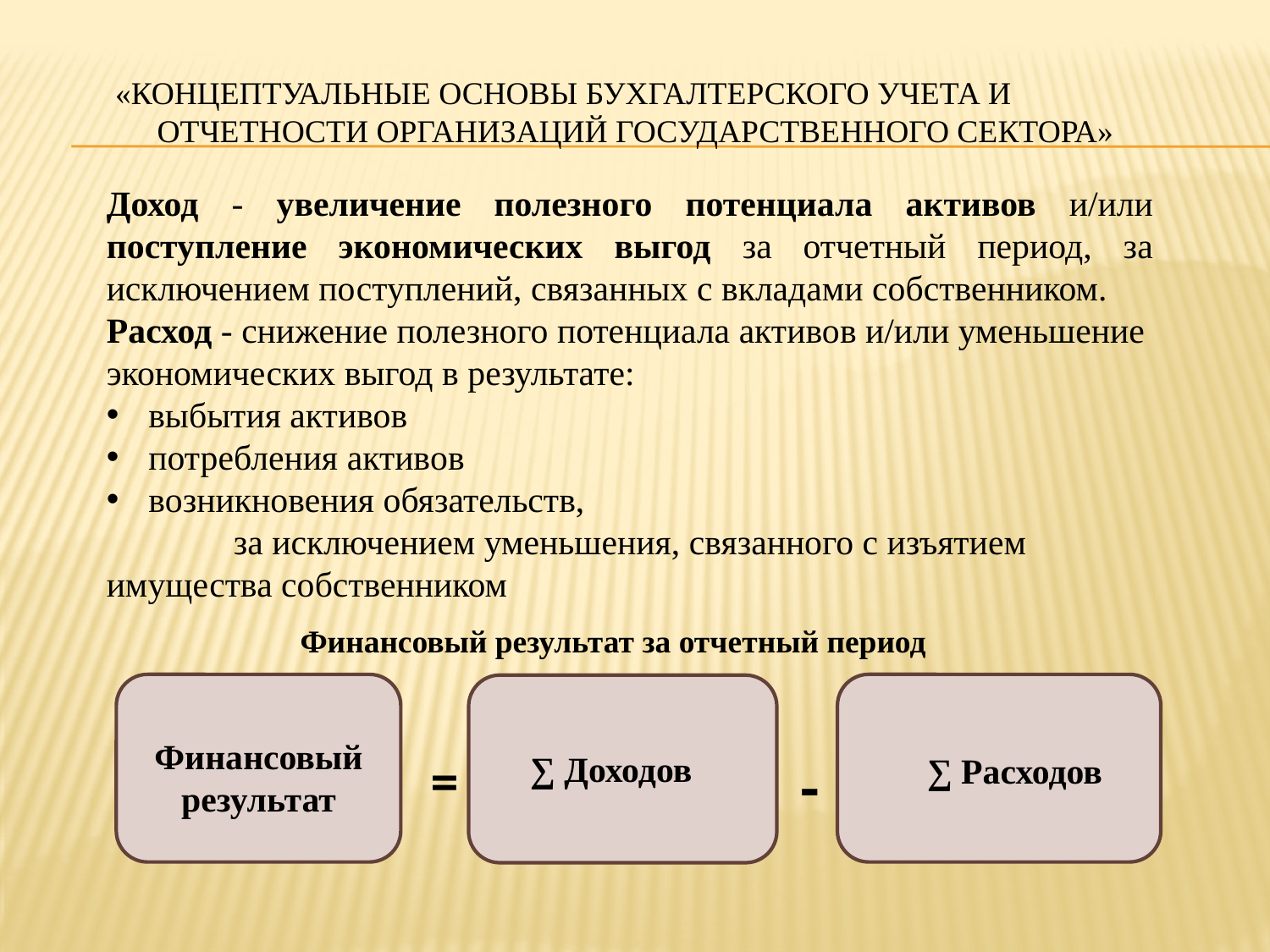

# «Концептуальные основы бухгалтерского учета и отчетности организаций государственного сектора»

Доход - увеличение полезного потенциала активов и/или поступление экономических выгод за отчетный период, за исключением поступлений, связанных с вкладами собственником.
Расход - снижение полезного потенциала активов и/или уменьшение экономических выгод в результате:
выбытия активов
потребления активов
возникновения обязательств,
	за исключением уменьшения, связанного с изъятием имущества собственником

Финансовый результат за отчетный период

∑ Расходов

Финансовый результат
=
∑ Доходов
-